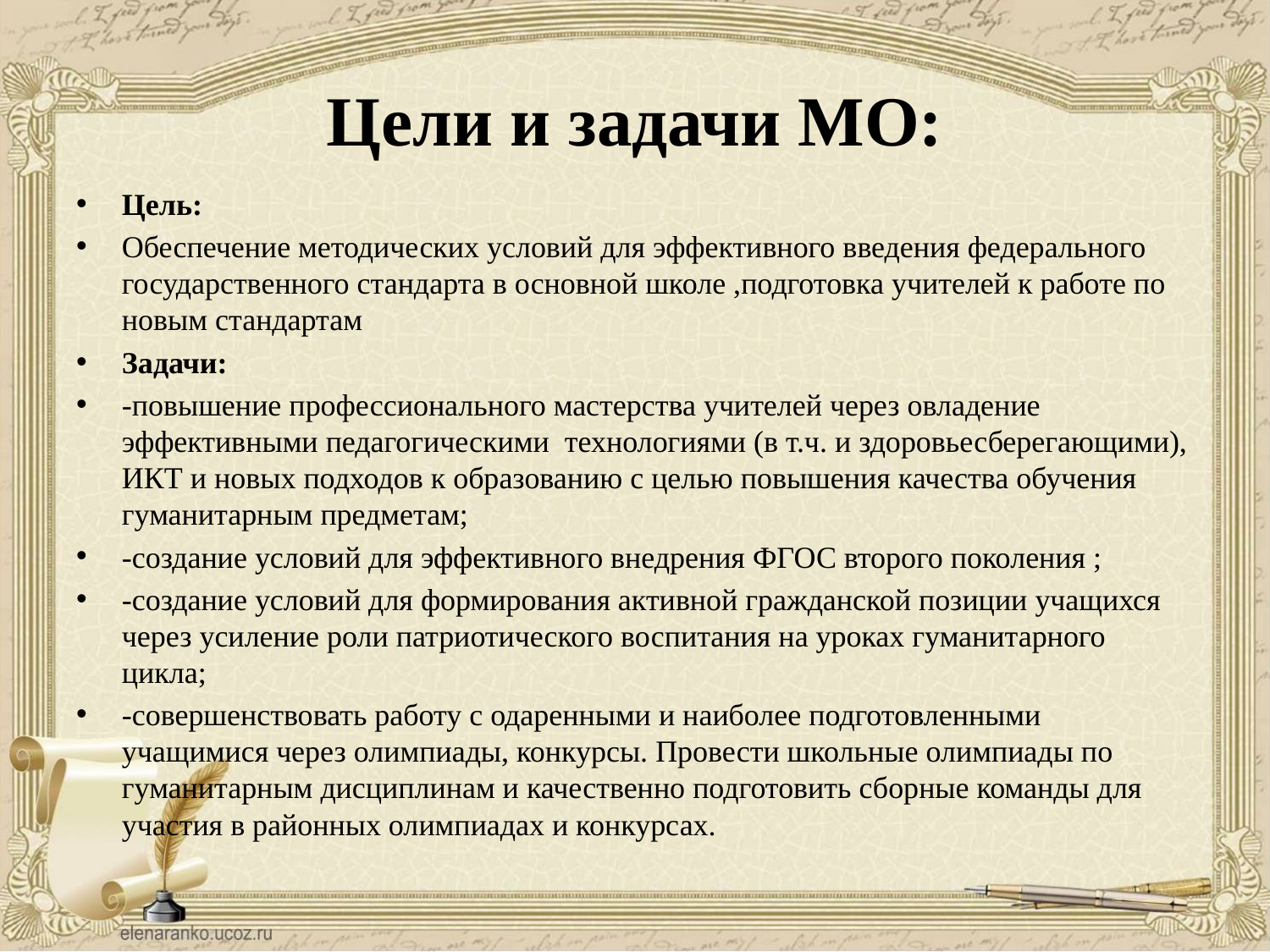

# Цели и задачи МО:
Цель:
Обеспечение методических условий для эффективного введения федерального государственного стандарта в основной школе ,подготовка учителей к работе по новым стандартам
Задачи:
-повышение профессионального мастерства учителей через овладение эффективными педагогическими  технологиями (в т.ч. и здоровьесберегающими), ИКТ и новых подходов к образованию с целью повышения качества обучения гуманитарным предметам;
-создание условий для эффективного внедрения ФГОС второго поколения ;
-создание условий для формирования активной гражданской позиции учащихся  через усиление роли патриотического воспитания на уроках гуманитарного цикла;
-совершенствовать работу с одаренными и наиболее подготовленными учащимися через олимпиады, конкурсы. Провести школьные олимпиады по гуманитарным дисциплинам и качественно подготовить сборные команды для участия в районных олимпиадах и конкурсах.